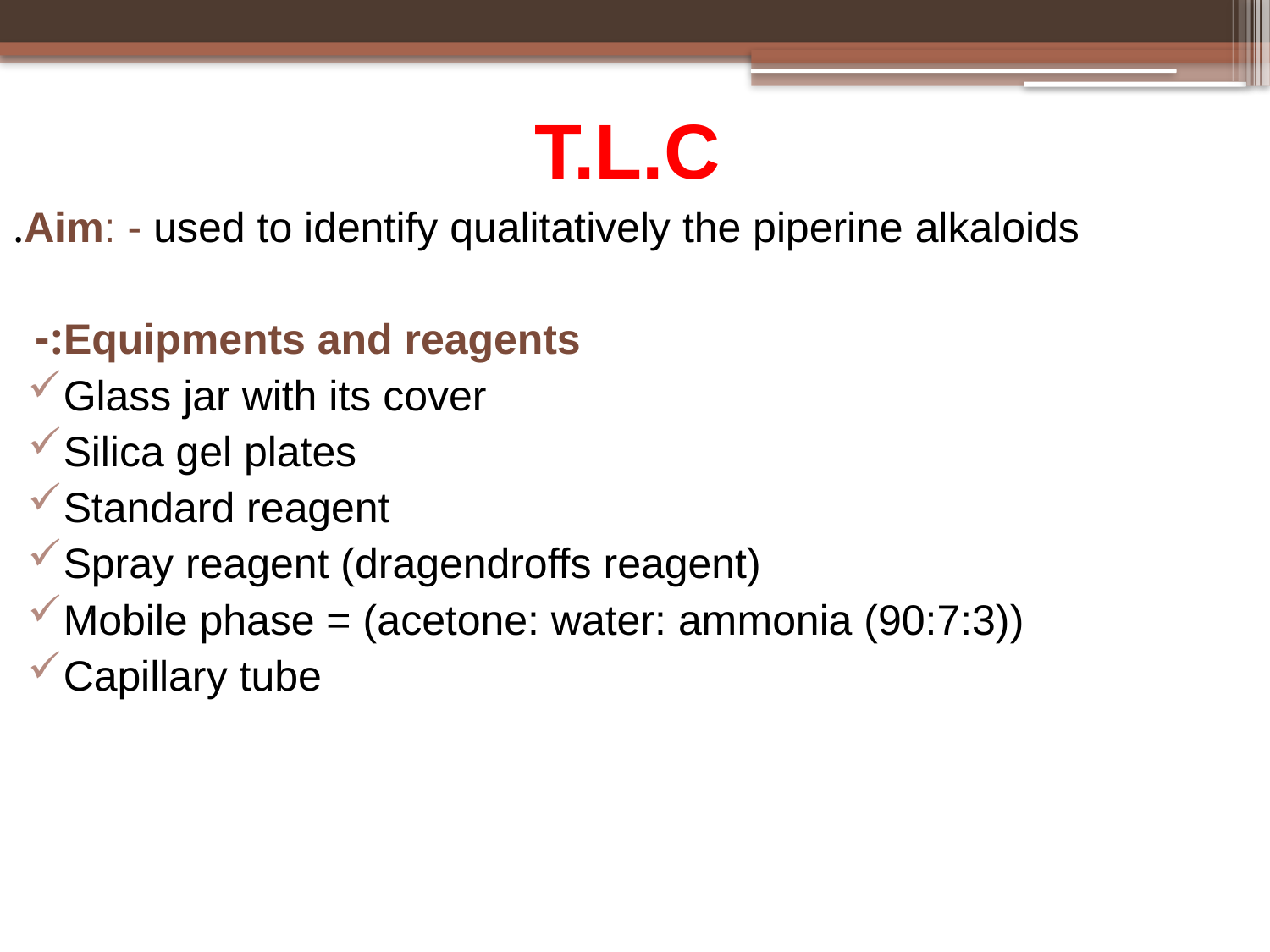

T.L.C
Aim: - used to identify qualitatively the piperine alkaloids.

Equipments and reagents:-
Glass jar with its cover
Silica gel plates
Standard reagent
Spray reagent (dragendroffs reagent)
Mobile phase = (acetone: water: ammonia (90:7:3))
Capillary tube